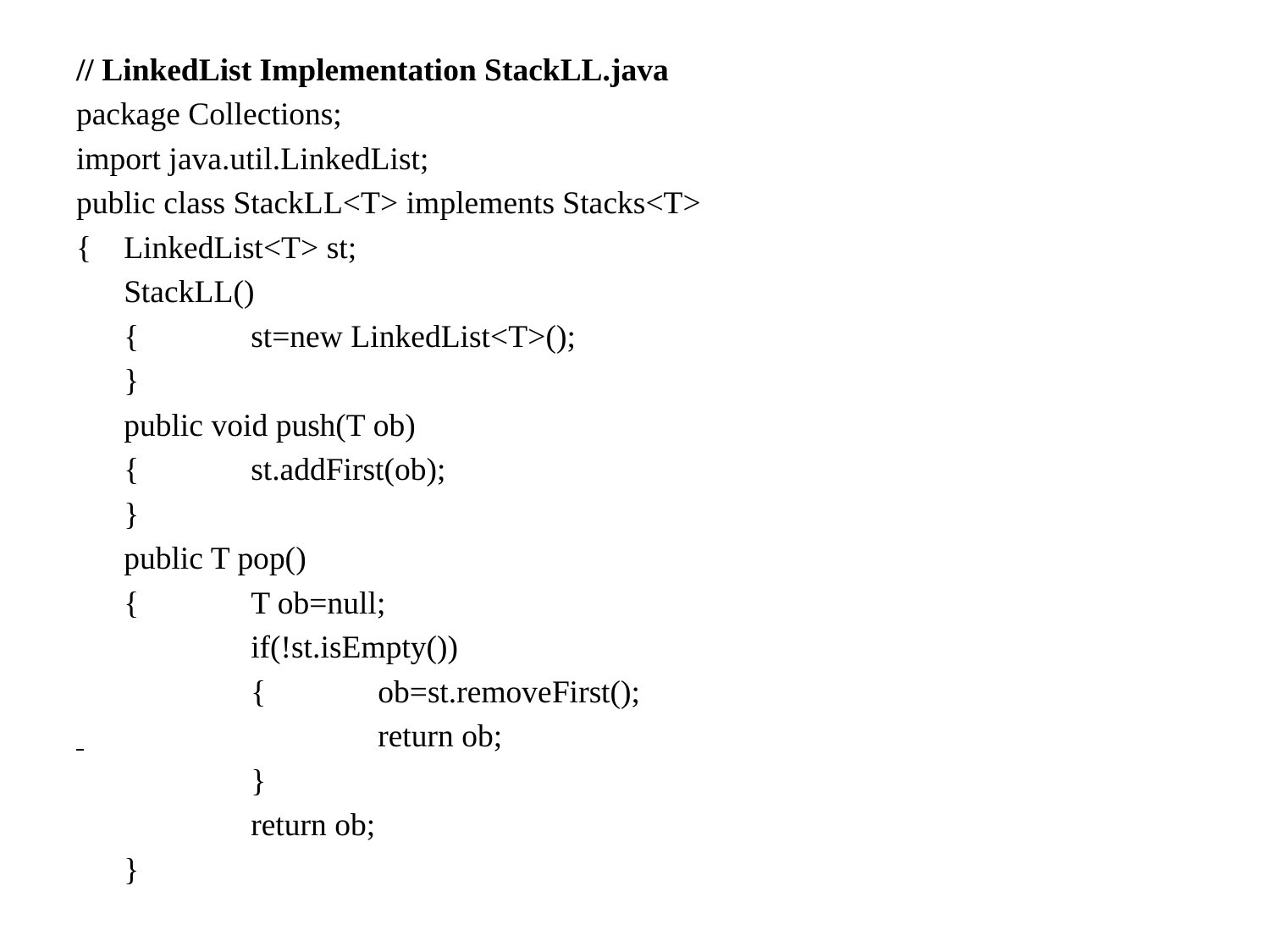

// LinkedList Implementation StackLL.java
package Collections;
import java.util.LinkedList;
public class StackLL<T> implements Stacks<T>
{	LinkedList<T> st;
	StackLL()
	{	st=new LinkedList<T>();
	}
	public void push(T ob)
	{	st.addFirst(ob);
 	}
	public T pop()
	{	T ob=null;
		if(!st.isEmpty())
		{	ob=st.removeFirst();
 			return ob;
		}
		return ob;
	}